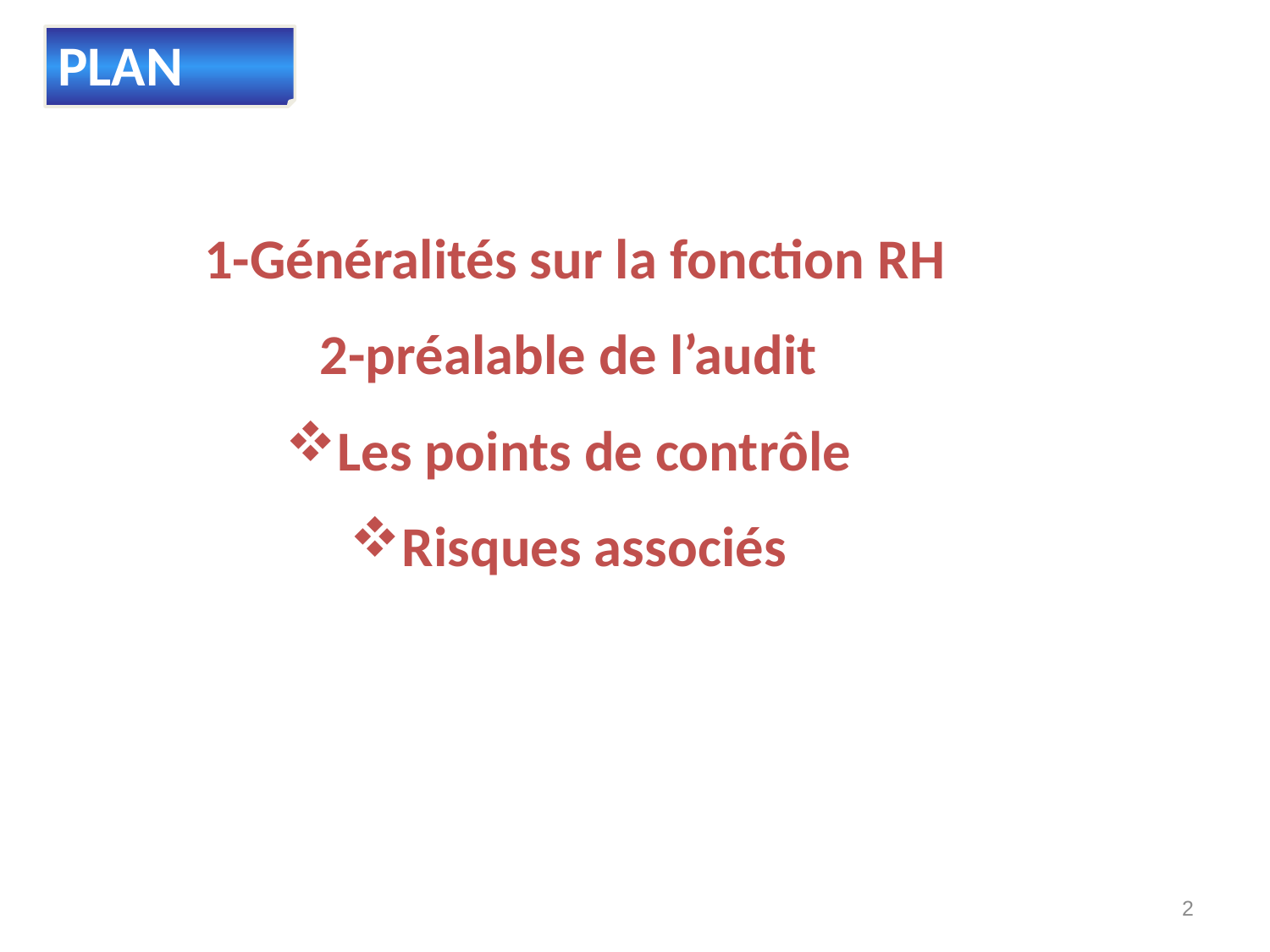

PLAN
1-Généralités sur la fonction RH
2-préalable de l’audit
Les points de contrôle
Risques associés

2